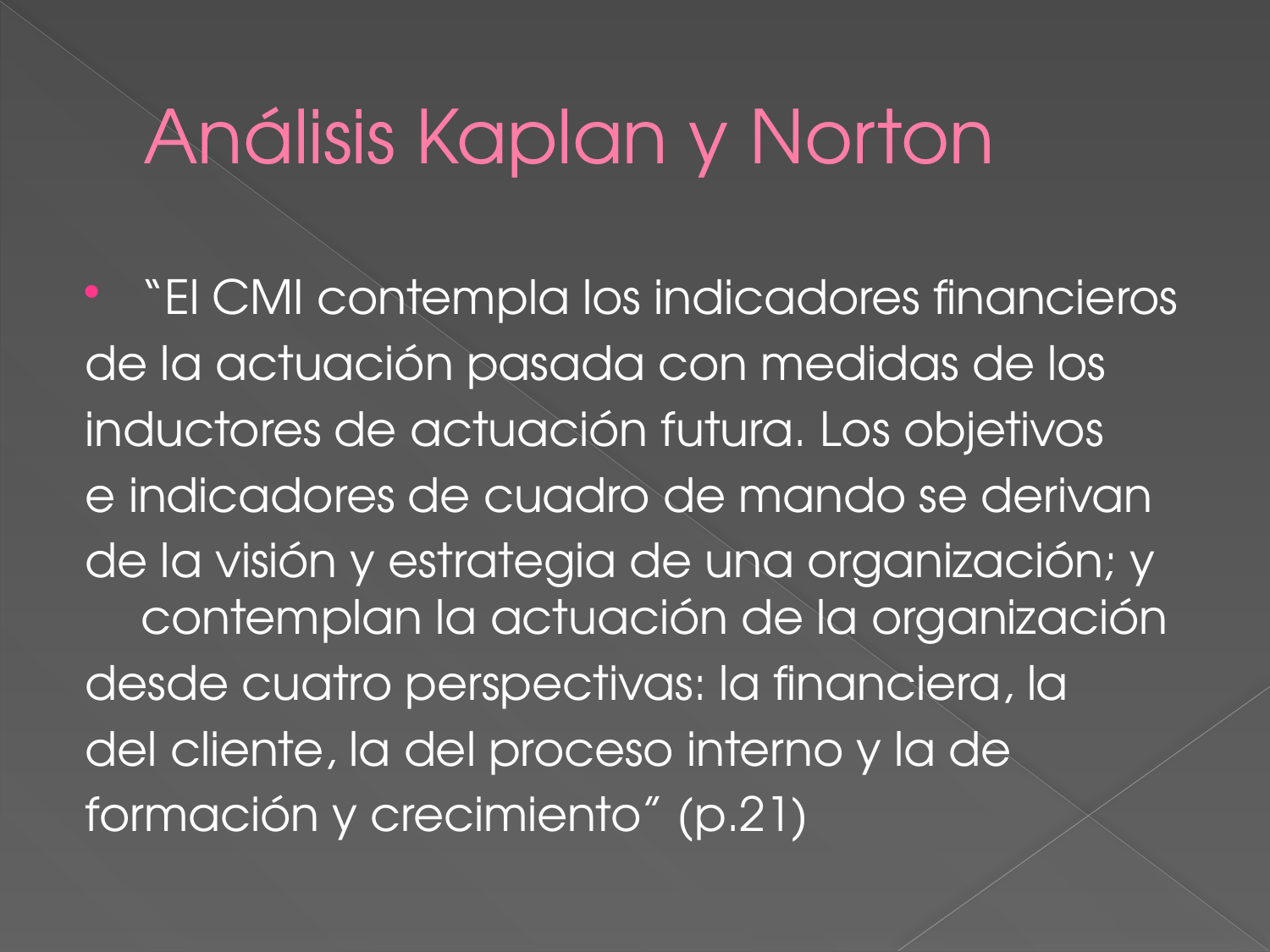

# Análisis Kaplan y Norton
“El CMI contempla los indicadores financieros
de la actuación pasada con medidas de los
inductores de actuación futura. Los objetivos
e indicadores de cuadro de mando se derivan
de la visión y estrategia de una organización; y contemplan la actuación de la organización
desde cuatro perspectivas: la financiera, la
del cliente, la del proceso interno y la de
formación y crecimiento” (p.21)